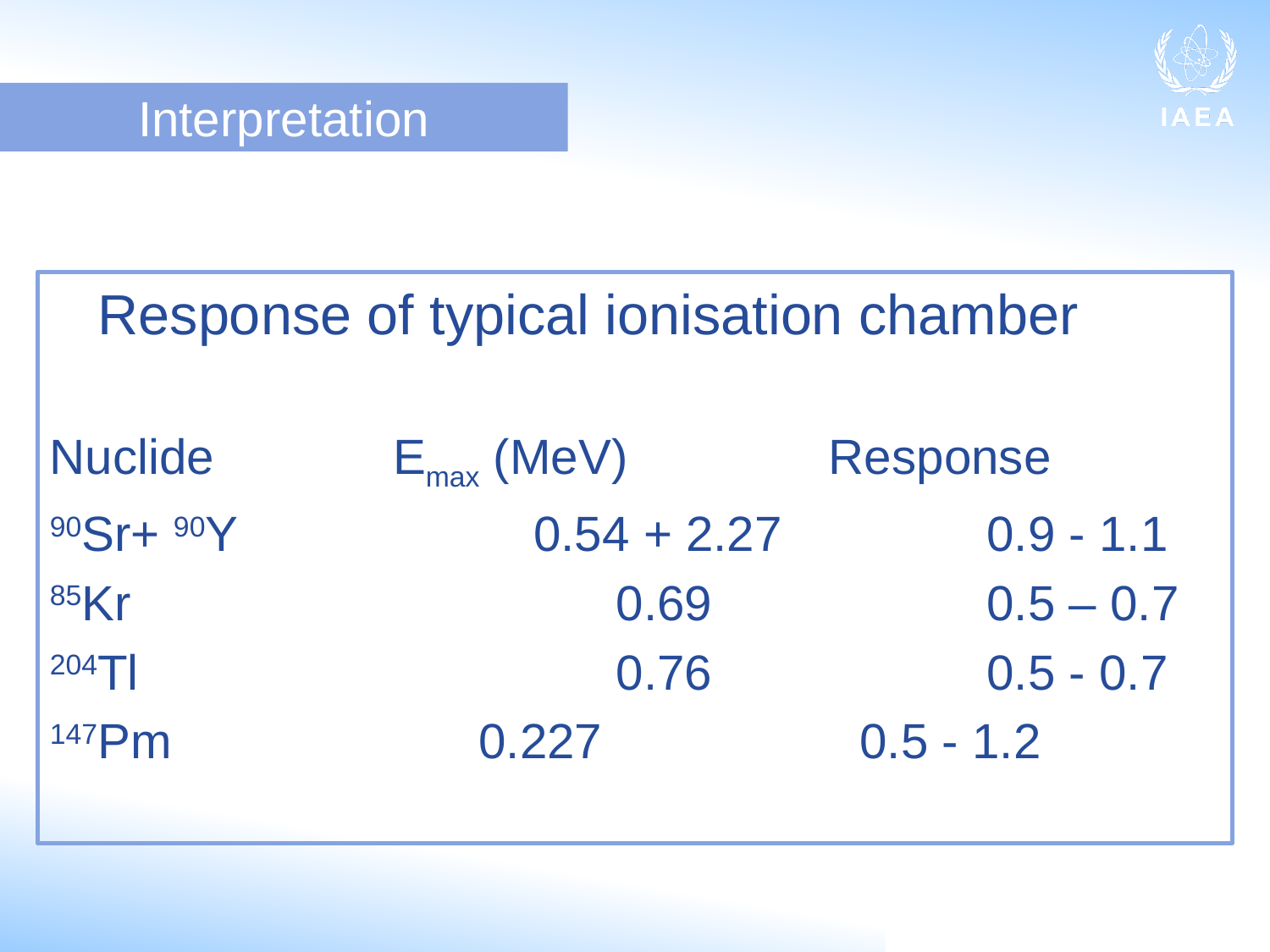

Interpretation
	Response of typical ionisation chamber

Nuclide		   Emax (MeV)	       Response
90Sr+ 90Y		    0.54 + 2.27		0.9 - 1.1
85Kr			          0.69			0.5 – 0.7
204Tl			          0.76			0.5 - 0.7
147Pm			0.227			0.5 - 1.2